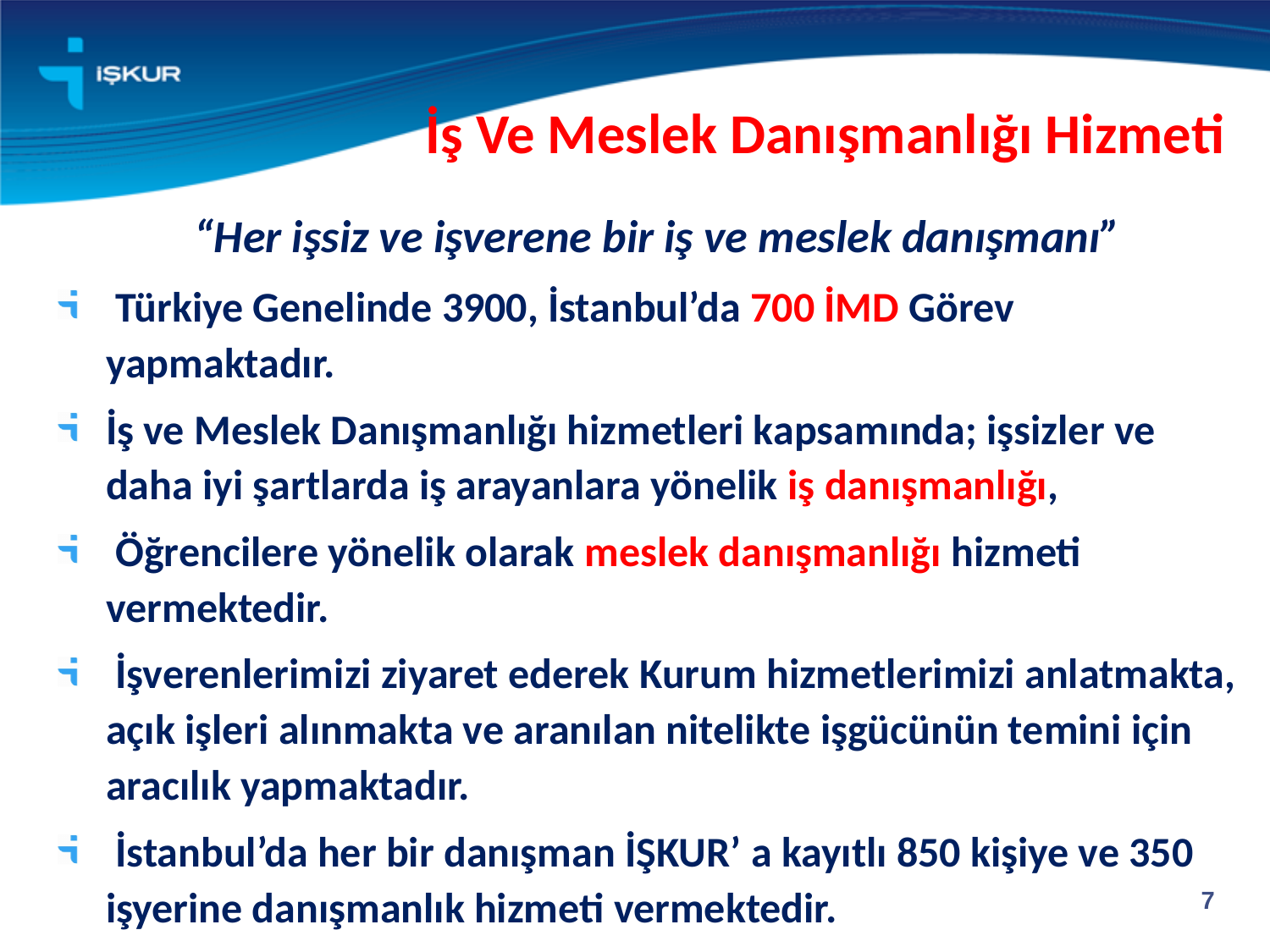

İş Ve Meslek Danışmanlığı Hizmeti
“Her işsiz ve işverene bir iş ve meslek danışmanı”
 Türkiye Genelinde 3900, İstanbul’da 700 İMD Görev yapmaktadır.
İş ve Meslek Danışmanlığı hizmetleri kapsamında; işsizler ve daha iyi şartlarda iş arayanlara yönelik iş danışmanlığı,
 Öğrencilere yönelik olarak meslek danışmanlığı hizmeti vermektedir.
 İşverenlerimizi ziyaret ederek Kurum hizmetlerimizi anlatmakta, açık işleri alınmakta ve aranılan nitelikte işgücünün temini için aracılık yapmaktadır.
 İstanbul’da her bir danışman İŞKUR’ a kayıtlı 850 kişiye ve 350 işyerine danışmanlık hizmeti vermektedir.
7